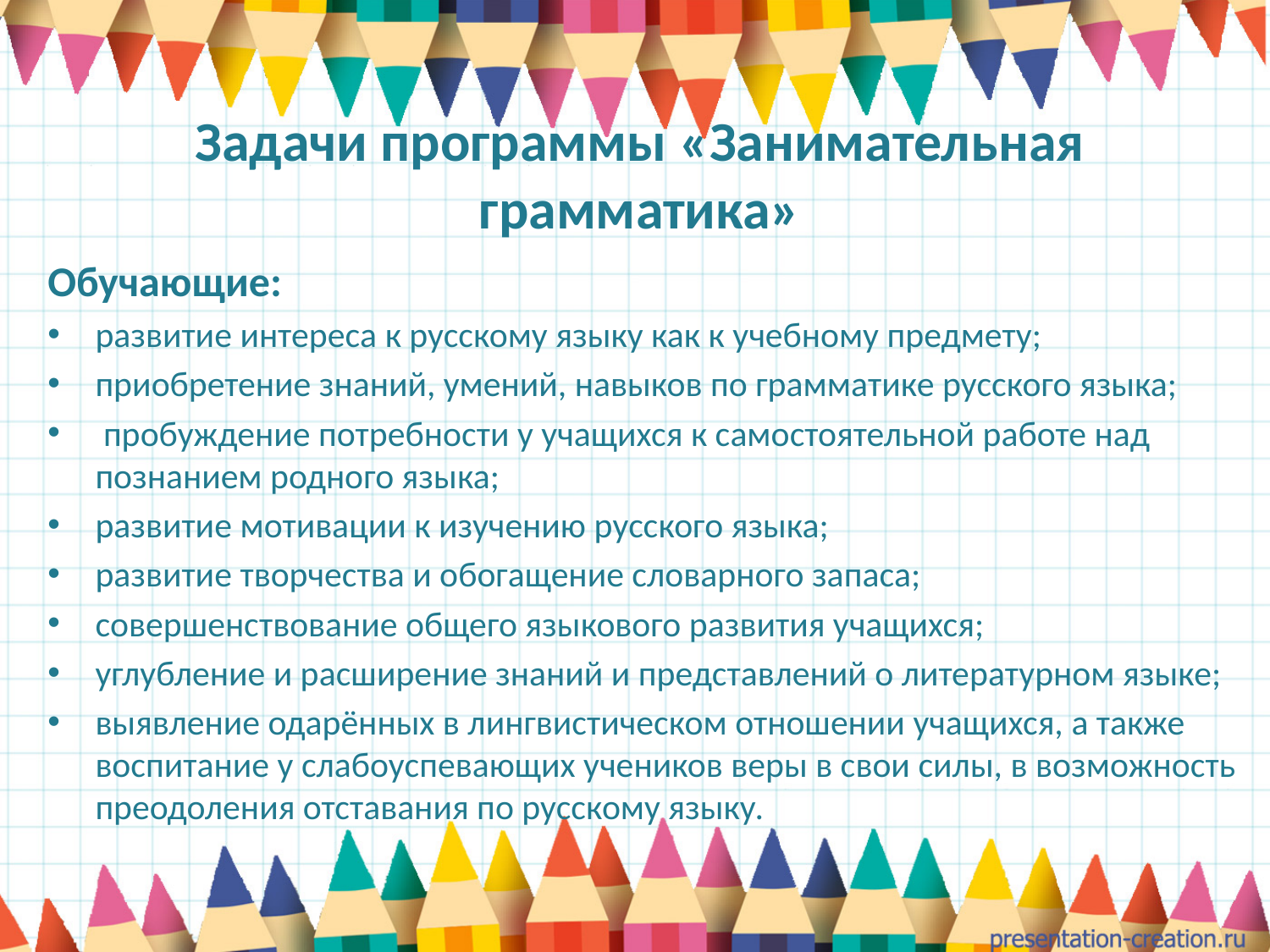

# Задачи программы «Занимательная грамматика»
Обучающие:
развитие интереса к русскому языку как к учебному предмету;
приобретение знаний, умений, навыков по грамматике русского языка;
 пробуждение потребности у учащихся к самостоятельной работе над познанием родного языка;
развитие мотивации к изучению русского языка;
развитие творчества и обогащение словарного запаса;
совершенствование общего языкового развития учащихся;
углубление и расширение знаний и представлений о литературном языке;
выявление одарённых в лингвистическом отношении учащихся, а также воспитание у слабоуспевающих учеников веры в свои силы, в возможность преодоления отставания по русскому языку.